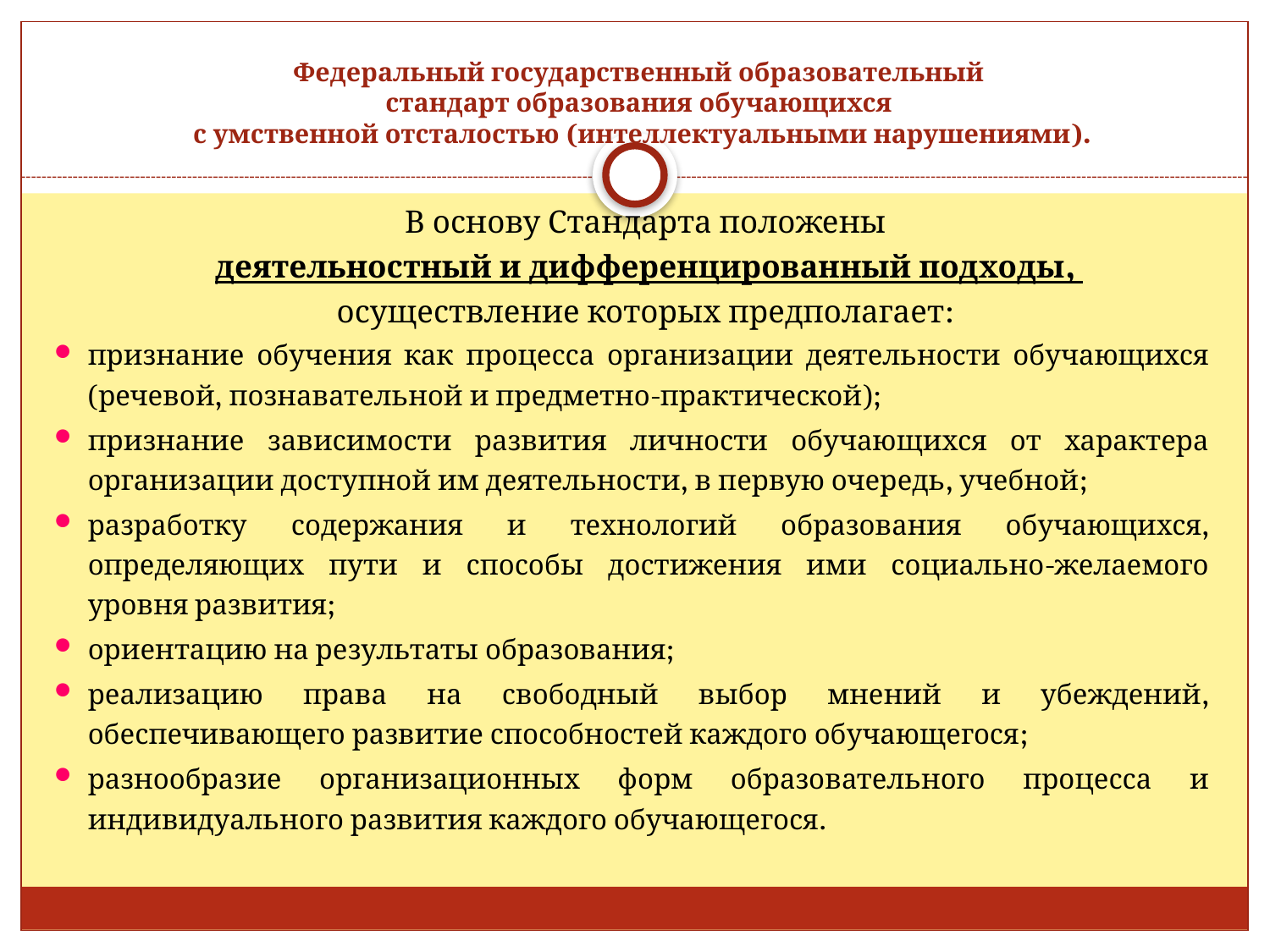

# Федеральный государственный образовательный стандарт образования обучающихся с умственной отсталостью (интеллектуальными нарушениями).
В основу Стандарта положены
деятельностный и дифференцированный подходы,
осуществление которых предполагает:
признание обучения как процесса организации деятельности обучающихся (речевой, познавательной и предметно-практической);
признание зависимости развития личности обучающихся от характера организации доступной им деятельности, в первую очередь, учебной;
разработку содержания и технологий образования обучающихся, определяющих пути и способы достижения ими социально-желаемого уровня развития;
ориентацию на результаты образования;
реализацию права на свободный выбор мнений и убеждений, обеспечивающего развитие способностей каждого обучающегося;
разнообразие организационных форм образовательного процесса и индивидуального развития каждого обучающегося.